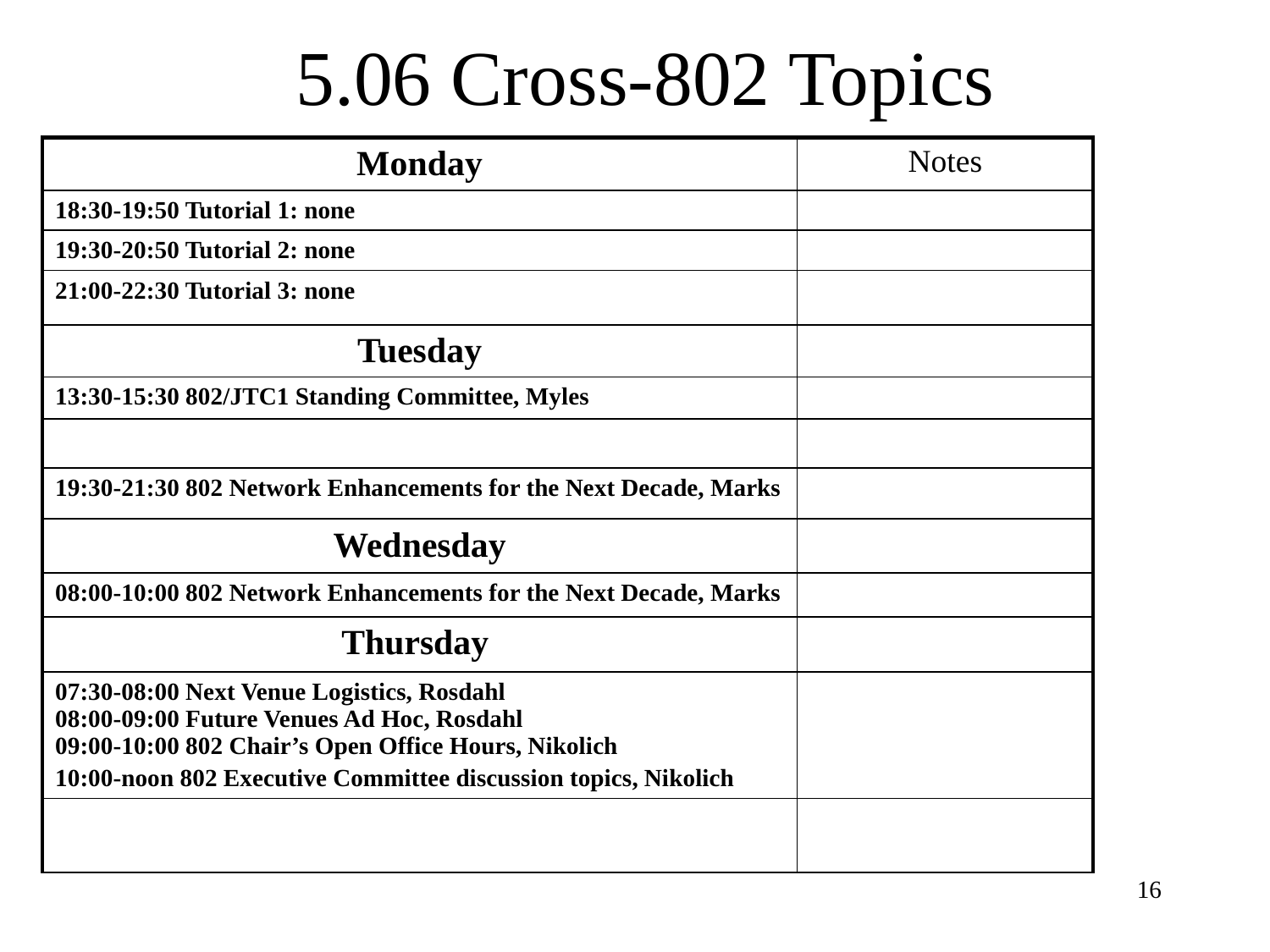

# 5.06 Cross-802 Topics
| Monday | Notes |
| --- | --- |
| 18:30-19:50 Tutorial 1: none |  |
| 19:30-20:50 Tutorial 2: none |  |
| 21:00-22:30 Tutorial 3: none |  |
| Tuesday |  |
| 13:30-15:30 802/JTC1 Standing Committee, Myles |  |
|  |  |
| 19:30-21:30 802 Network Enhancements for the Next Decade, Marks |  |
| Wednesday |  |
| 08:00-10:00 802 Network Enhancements for the Next Decade, Marks |  |
| Thursday |  |
| 07:30-08:00 Next Venue Logistics, Rosdahl 08:00-09:00 Future Venues Ad Hoc, Rosdahl 09:00-10:00 802 Chair’s Open Office Hours, Nikolich 10:00-noon 802 Executive Committee discussion topics, Nikolich |  |
|  |  |
16